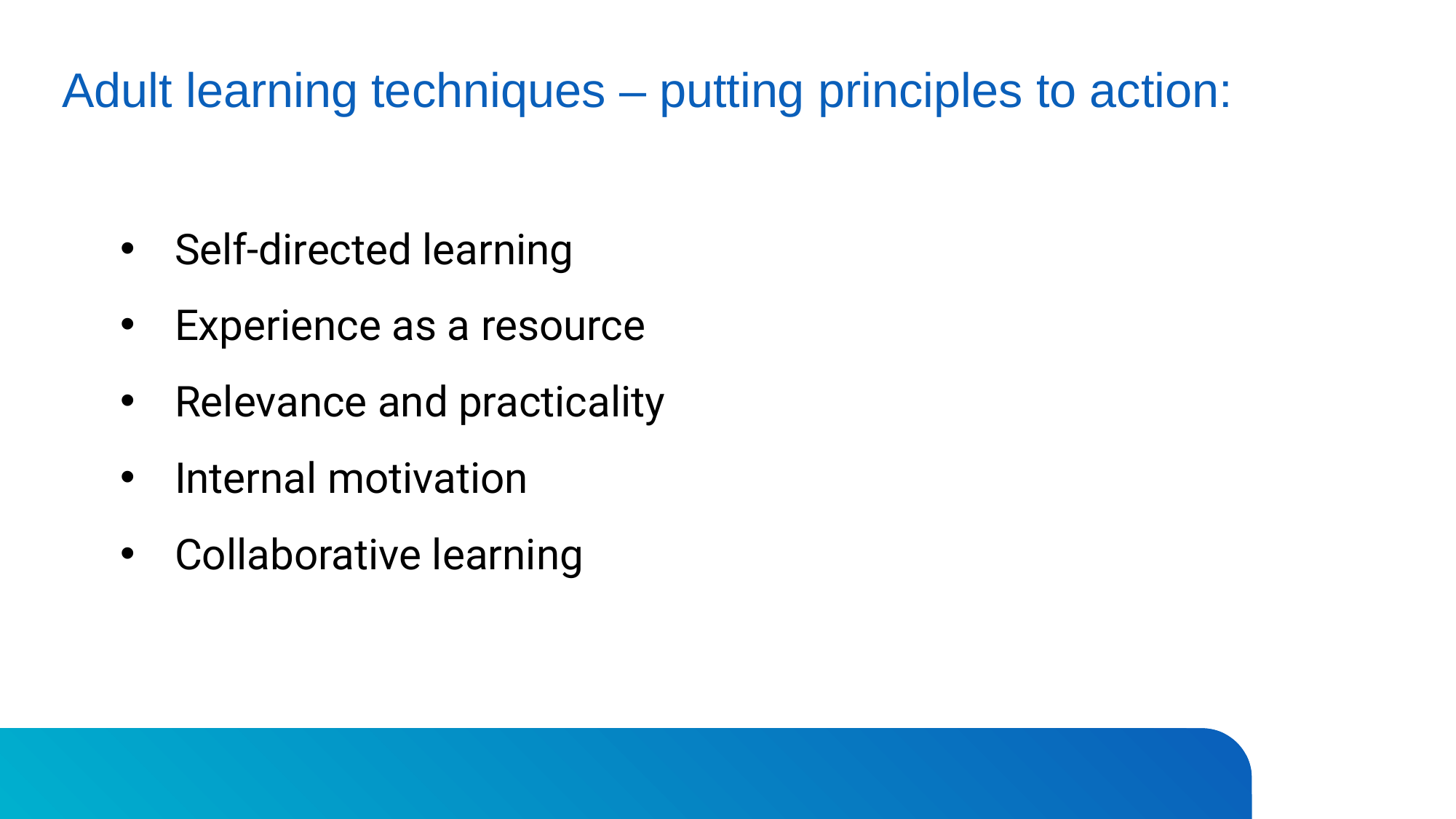

# Adult learning techniques – putting principles to action:
Self-directed learning
Experience as a resource
Relevance and practicality
Internal motivation
Collaborative learning